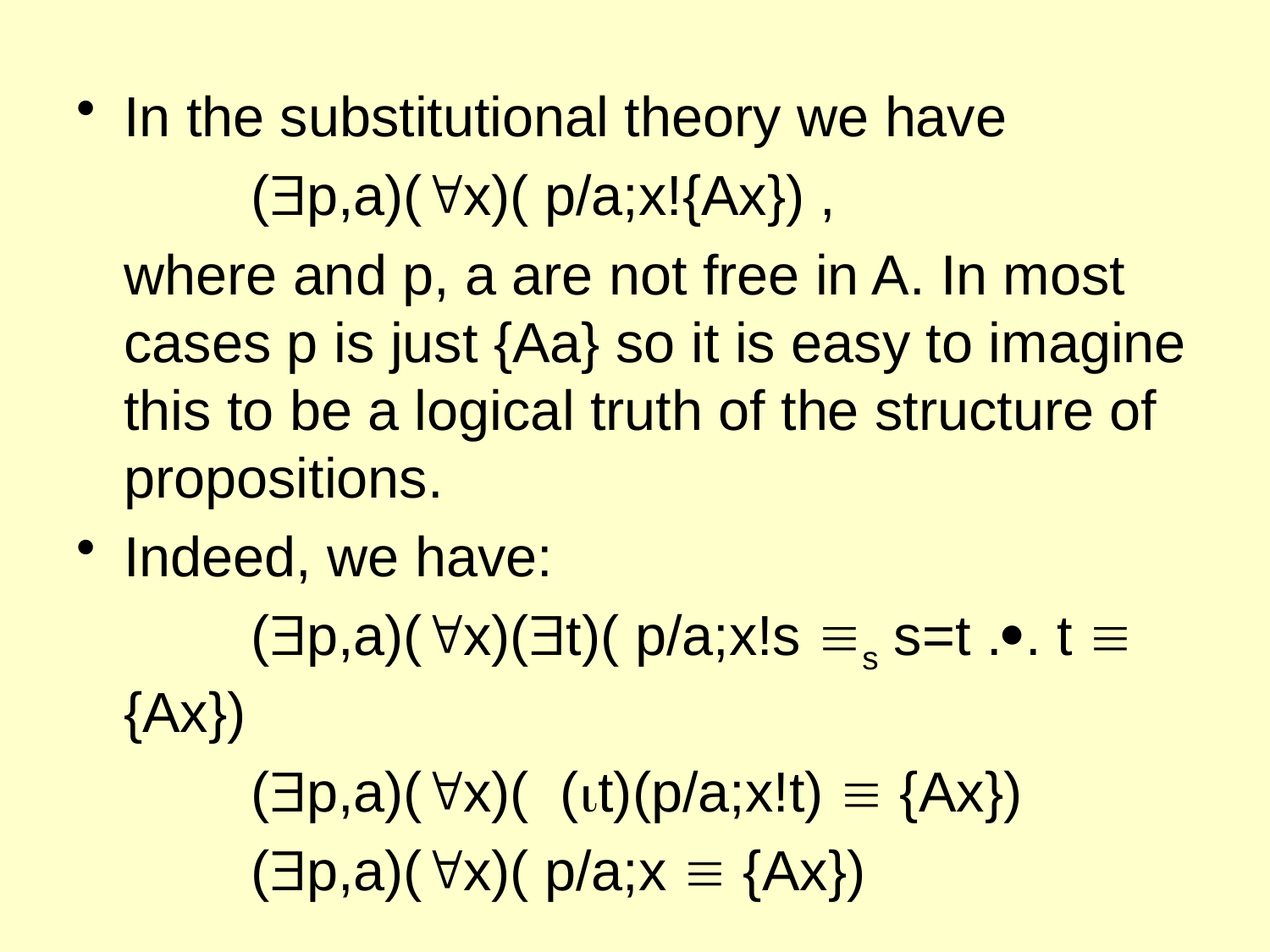

In the substitutional theory we have
		(∃p,a)(∀x)( p/a;x!{Ax}) ,
	where and p, a are not free in A. In most cases p is just {Aa} so it is easy to imagine this to be a logical truth of the structure of propositions.
Indeed, we have:
		(∃p,a)(∀x)(∃t)( p/a;x!s ≡s s=t .•. t ≡ {Ax})
		(∃p,a)(∀x)(  (ιt)(p/a;x!t) ≡ {Ax})
		(∃p,a)(∀x)( p/a;x ≡ {Ax})